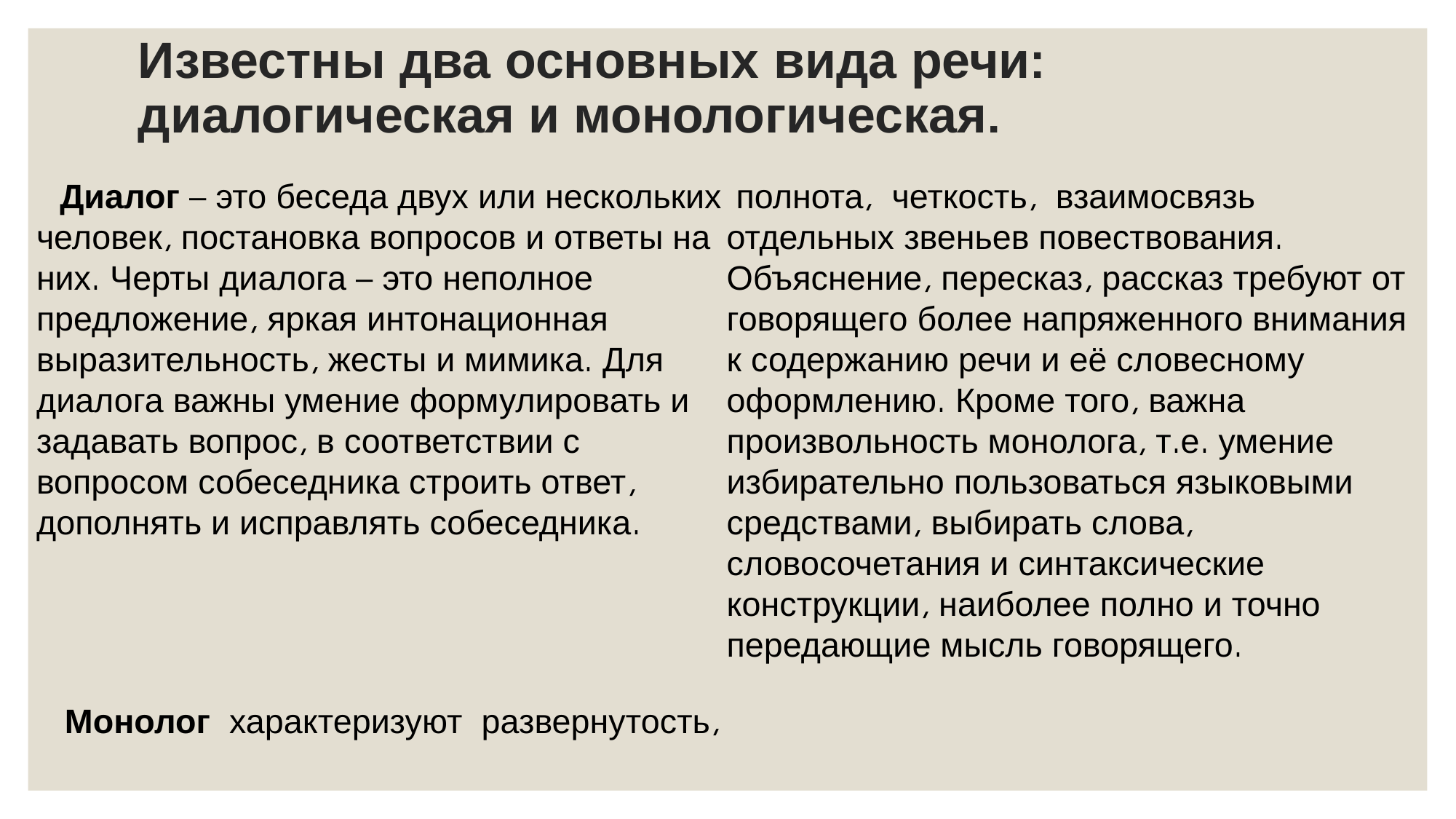

# Известны два основных вида речи: диалогическая и монологическая.
   Диалог – это беседа двух или нескольких человек, постановка вопросов и ответы на них. Черты диалога – это неполное предложение, яркая интонационная выразительность, жесты и мимика. Для диалога важны умение формулировать и задавать вопрос, в соответствии с вопросом собеседника строить ответ, дополнять и исправлять собеседника.

   Монолог  характеризуют  развернутость,  полнота,  четкость,  взаимосвязь отдельных звеньев повествования. Объяснение, пересказ, рассказ требуют от говорящего более напряженного внимания к содержанию речи и её словесному оформлению. Кроме того, важна произвольность монолога, т.е. умение избирательно пользоваться языковыми средствами, выбирать слова, словосочетания и синтаксические конструкции, наиболее полно и точно передающие мысль говорящего.